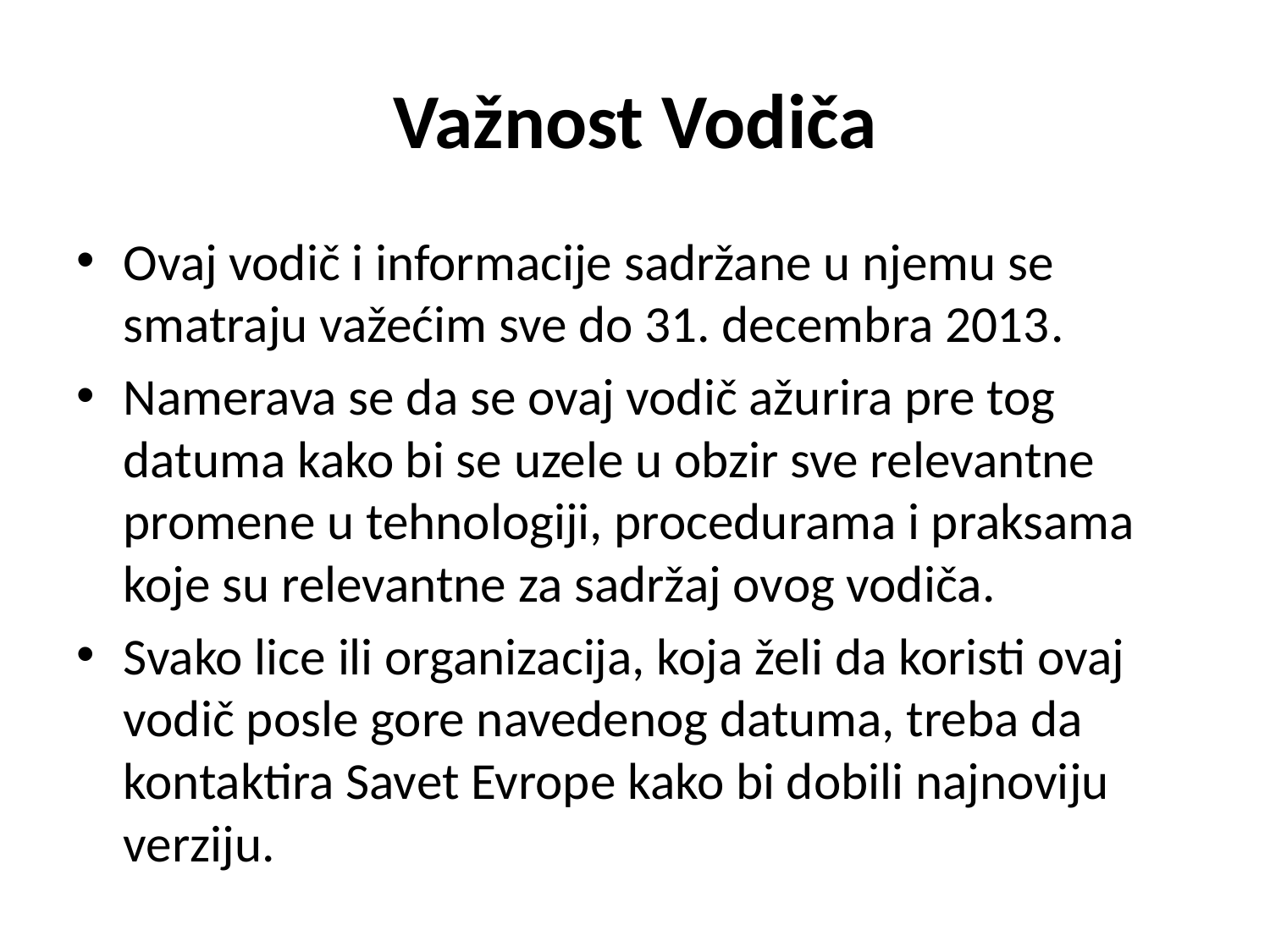

# Važnost Vodiča
Ovaj vodič i informacije sadržane u njemu se smatraju važećim sve do 31. decembra 2013.
Namerava se da se ovaj vodič ažurira pre tog datuma kako bi se uzele u obzir sve relevantne promene u tehnologiji, procedurama i praksama koje su relevantne za sadržaj ovog vodiča.
Svako lice ili organizacija, koja želi da koristi ovaj vodič posle gore navedenog datuma, treba da kontaktira Savet Evrope kako bi dobili najnoviju verziju.